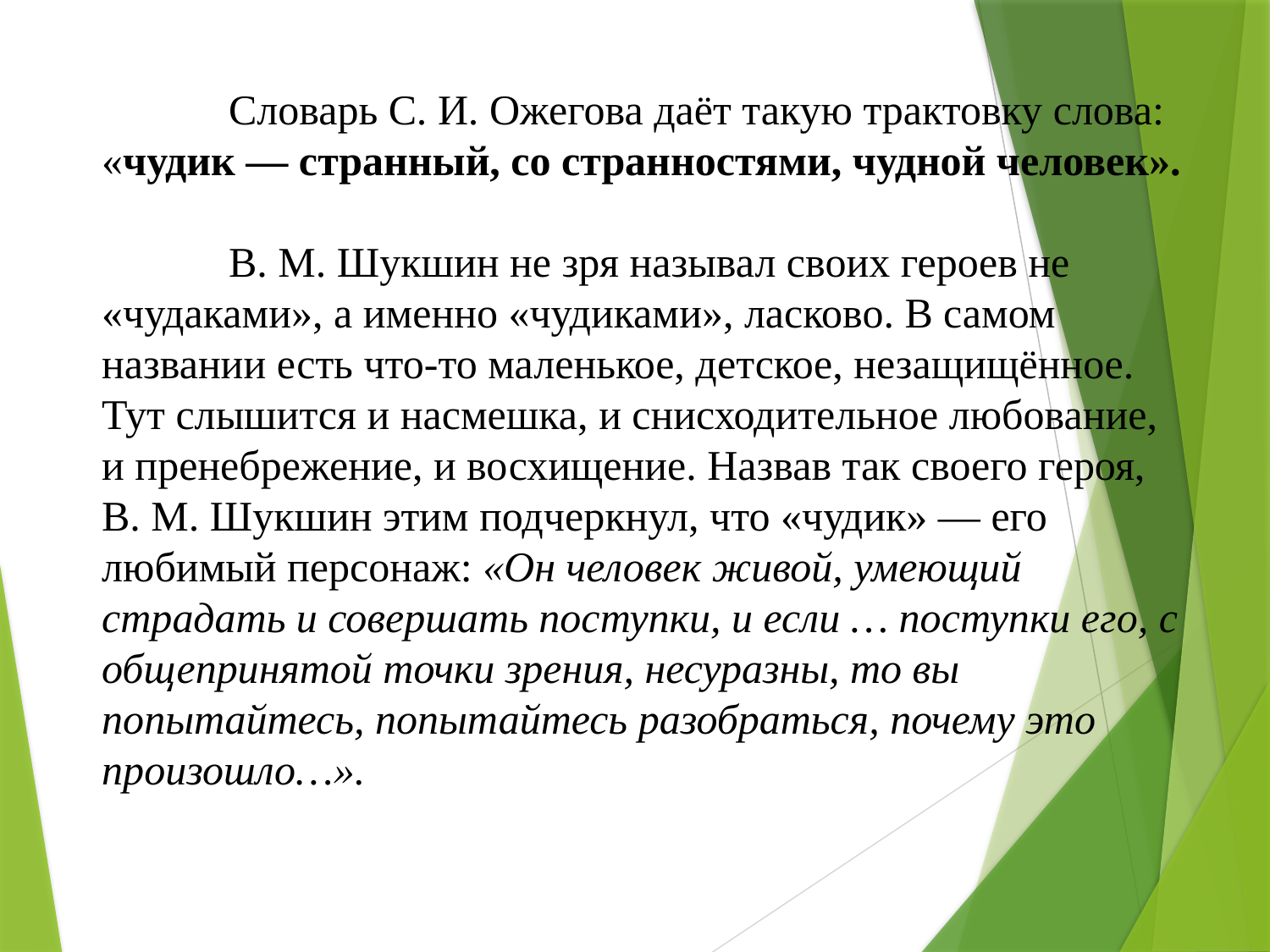

Словарь С. И. Ожегова даёт такую трактовку слова: «чудик — странный, со странностями, чудной человек».
	В. М. Шукшин не зря называл своих героев не «чудаками», а именно «чудиками», ласково. В самом названии есть что-то маленькое, детское, незащищённое. Тут слышится и насмешка, и снисходительное любование, и пренебрежение, и восхищение. Назвав так своего героя, В. М. Шукшин этим подчеркнул, что «чудик» — его любимый персонаж: «Он человек живой, умеющий страдать и совершать поступки, и если … поступки его, с общепринятой точки зрения, несуразны, то вы попытайтесь, попытайтесь разобраться, почему это произошло…».